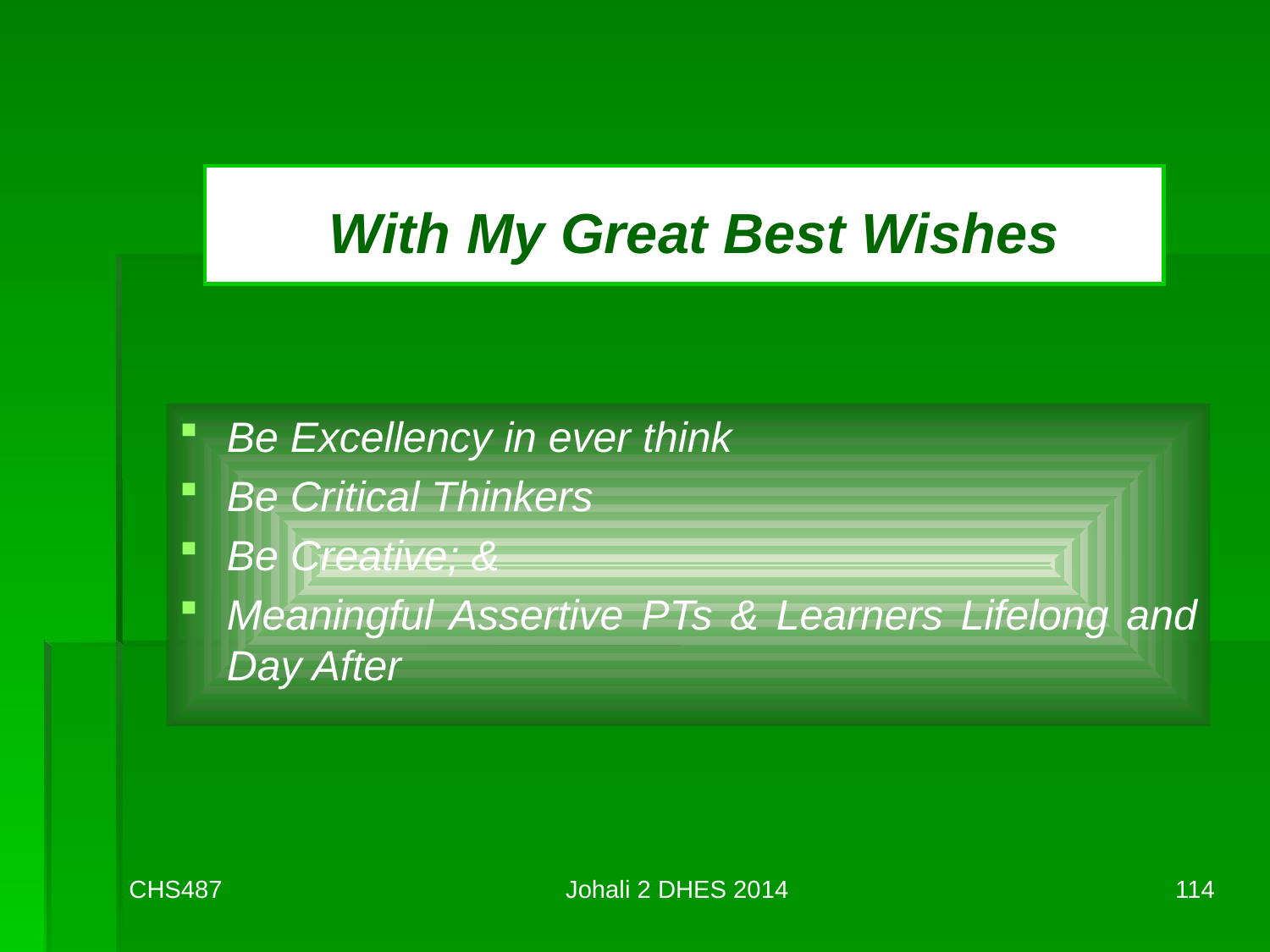

# With My Great Best Wishes
Be Excellency in ever think
Be Critical Thinkers
Be Creative; &
Meaningful Assertive PTs & Learners Lifelong and Day After
CHS487
Johali 2 DHES 2014
114